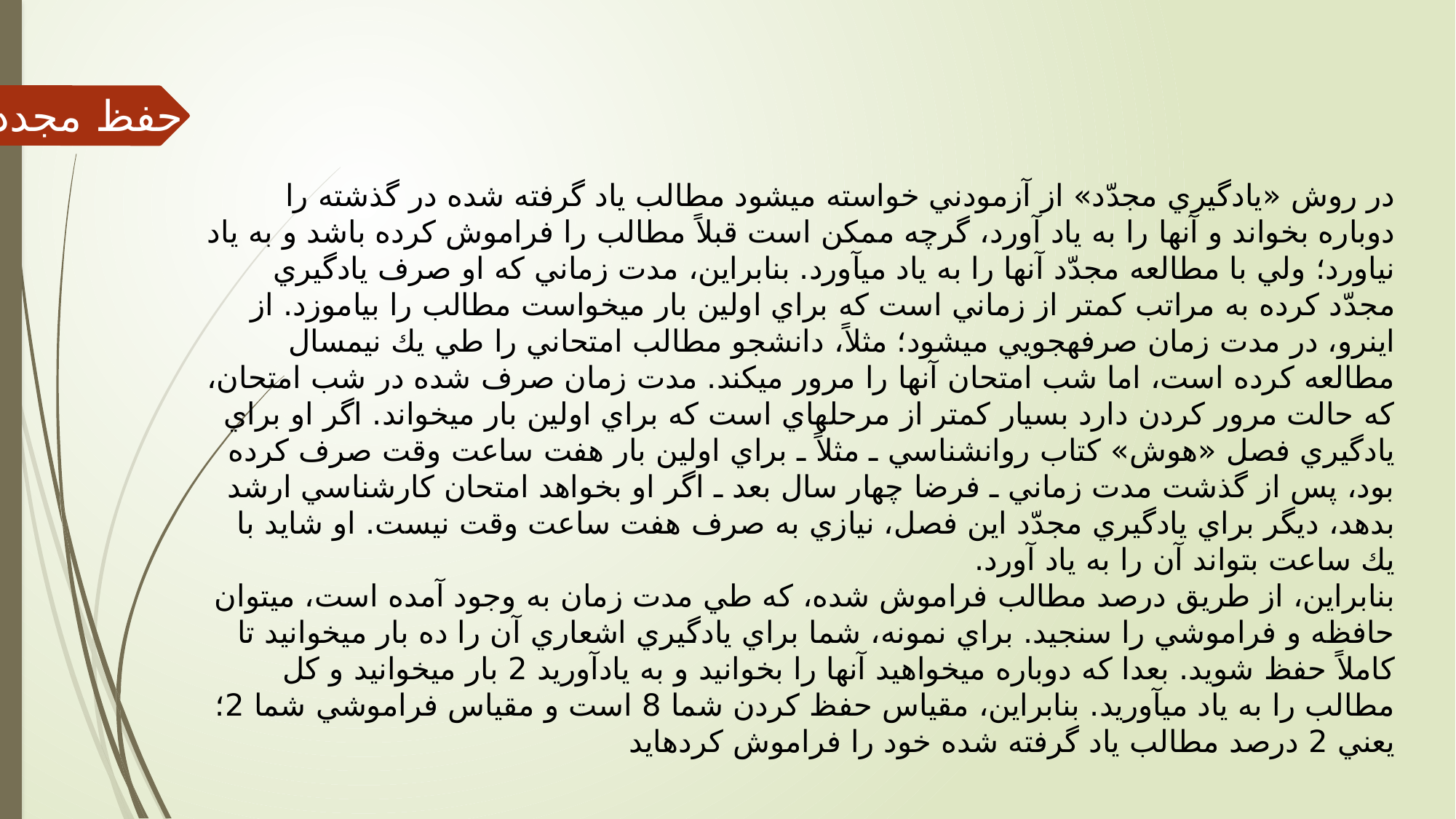

حفظ مجدد
در روش «يادگيري مجدّد» از آزمودني خواسته مي‏شود مطالب ياد گرفته شده در گذشته را دوباره بخواند و آنها را به ياد آورد، گرچه ممكن است قبلاً مطالب را فراموش كرده باشد و به ياد نياورد؛ ولي با مطالعه مجدّد آنها را به ياد مي‏آورد. بنابراين، مدت زماني كه او صرف يادگيري مجدّد كرده به مراتب كمتر از زماني است كه براي اولين بار مي‏خواست مطالب را بياموزد. از اين‏رو، در مدت زمان صرفه‏جويي مي‏شود؛ مثلاً، دانشجو مطالب امتحاني را طي يك نيم‏سال مطالعه كرده است، اما شب امتحان آنها را مرور مي‏كند. مدت زمان صرف شده در شب امتحان، كه حالت مرور كردن دارد بسيار كمتر از مرحله‏اي است كه براي اولين بار مي‏خواند. اگر او براي يادگيري فصل «هوش» كتاب روان‏شناسي ـ مثلاً ـ براي اولين بار هفت ساعت وقت صرف كرده بود، پس از گذشت مدت زماني ـ فرضا چهار سال بعد ـ اگر او بخواهد امتحان كارشناسي ارشد بدهد، ديگر براي يادگيري مجدّد اين فصل، نيازي به صرف هفت ساعت وقت نيست. او شايد با يك ساعت بتواند آن را به ياد آورد.
بنابراين، از طريق درصد مطالب فراموش شده، كه طي مدت زمان به وجود آمده است، مي‏توان حافظه و فراموشي را سنجيد. براي نمونه، شما براي يادگيري اشعاري آن را ده بار مي‏خوانيد تا كاملاً حفظ شويد. بعدا كه دوباره مي‏خواهيد آنها را بخوانيد و به يادآوريد 2 بار مي‏خوانيد و كل مطالب را به ياد مي‏آوريد. بنابراين، مقياس حفظ كردن شما 8 است و مقياس فراموشي شما 2؛ يعني 2 درصد مطالب ياد گرفته شده خود را فراموش كرده‏ايد